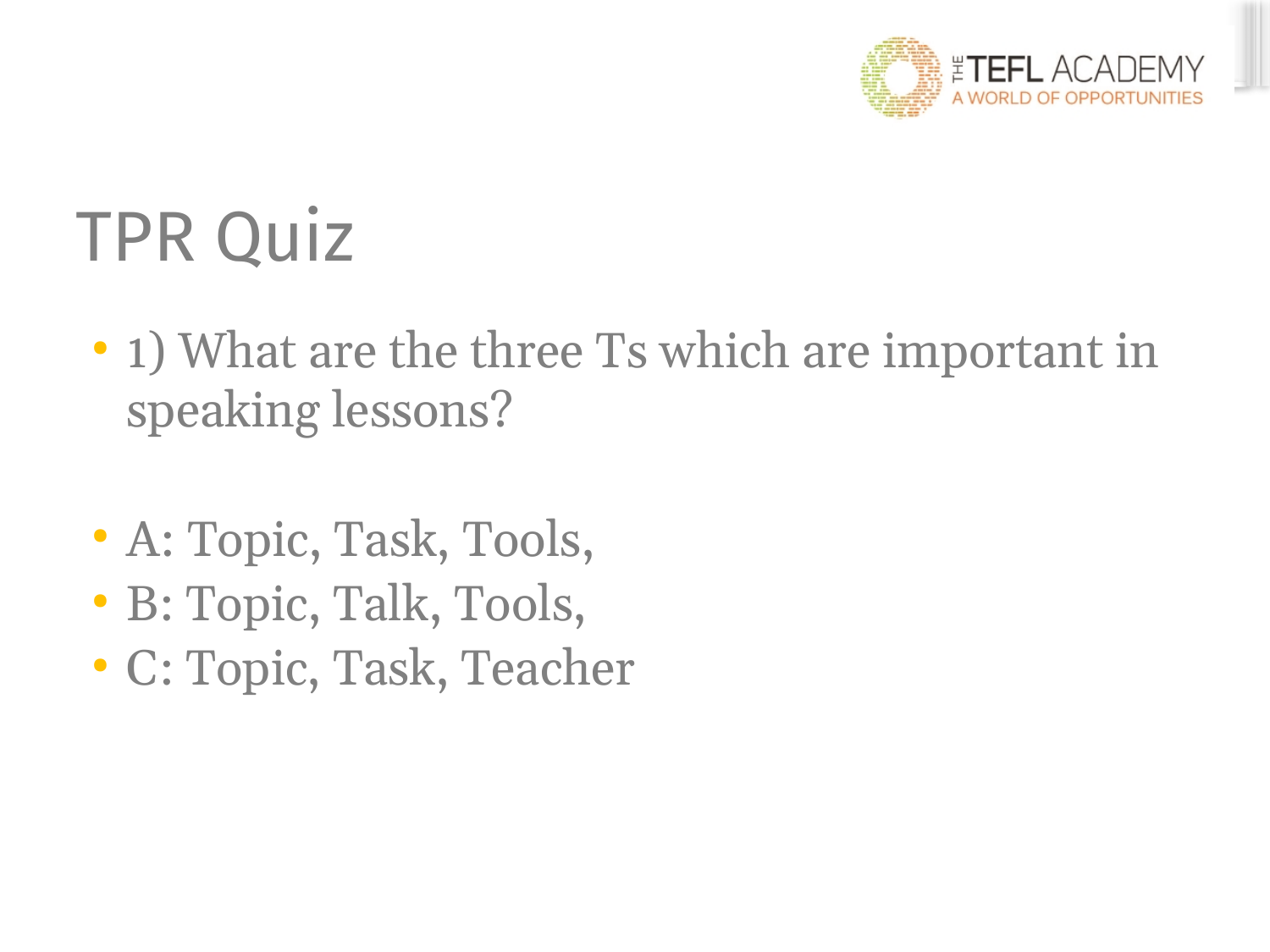

# TPR Quiz
1) What are the three Ts which are important in speaking lessons?

A: Topic, Task, Tools,
B: Topic, Talk, Tools,
C: Topic, Task, Teacher